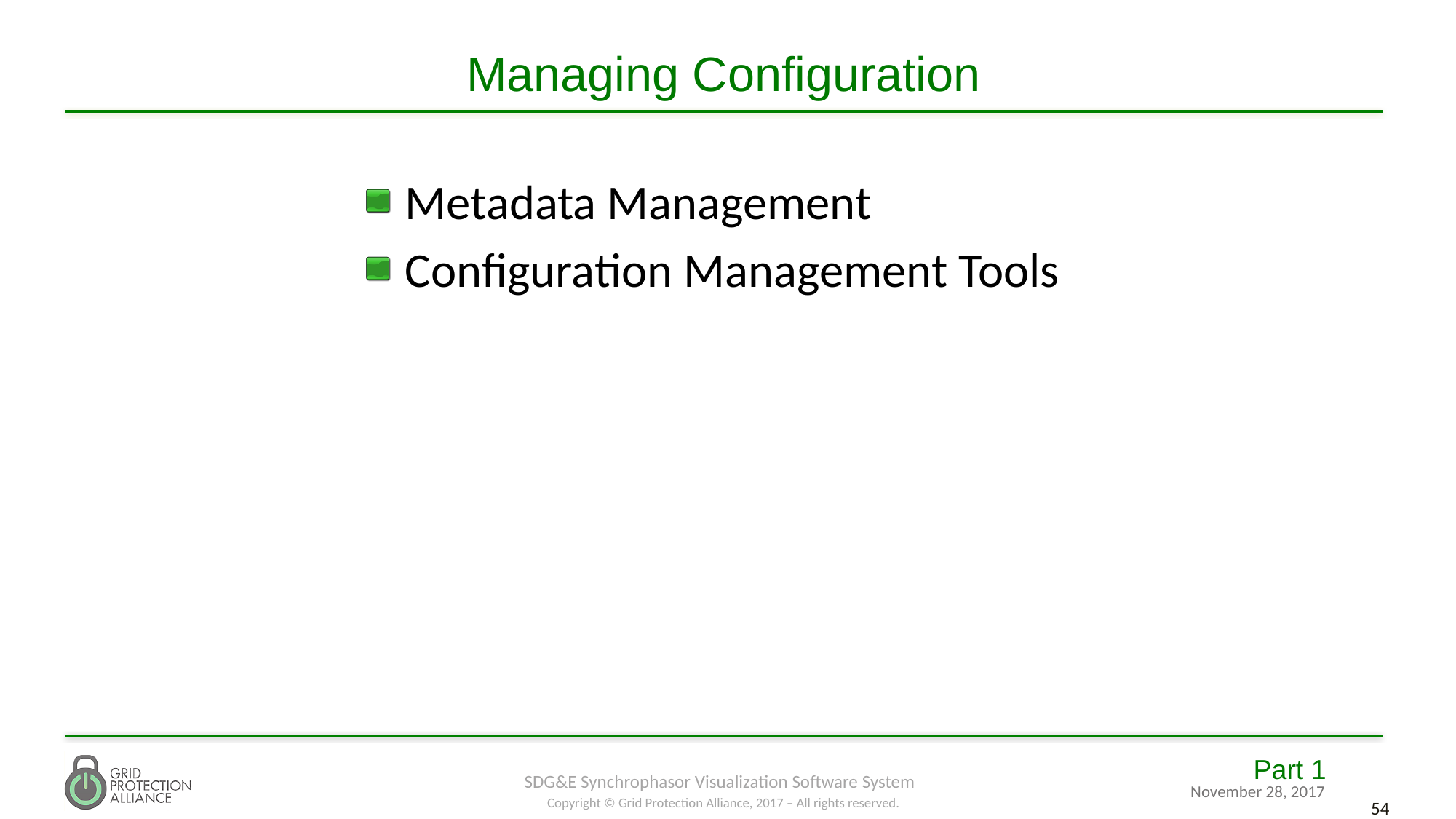

# Managing Configuration
Metadata Management
Configuration Management Tools
Part 1
November 28, 2017
SDG&E Synchrophasor Visualization Software System